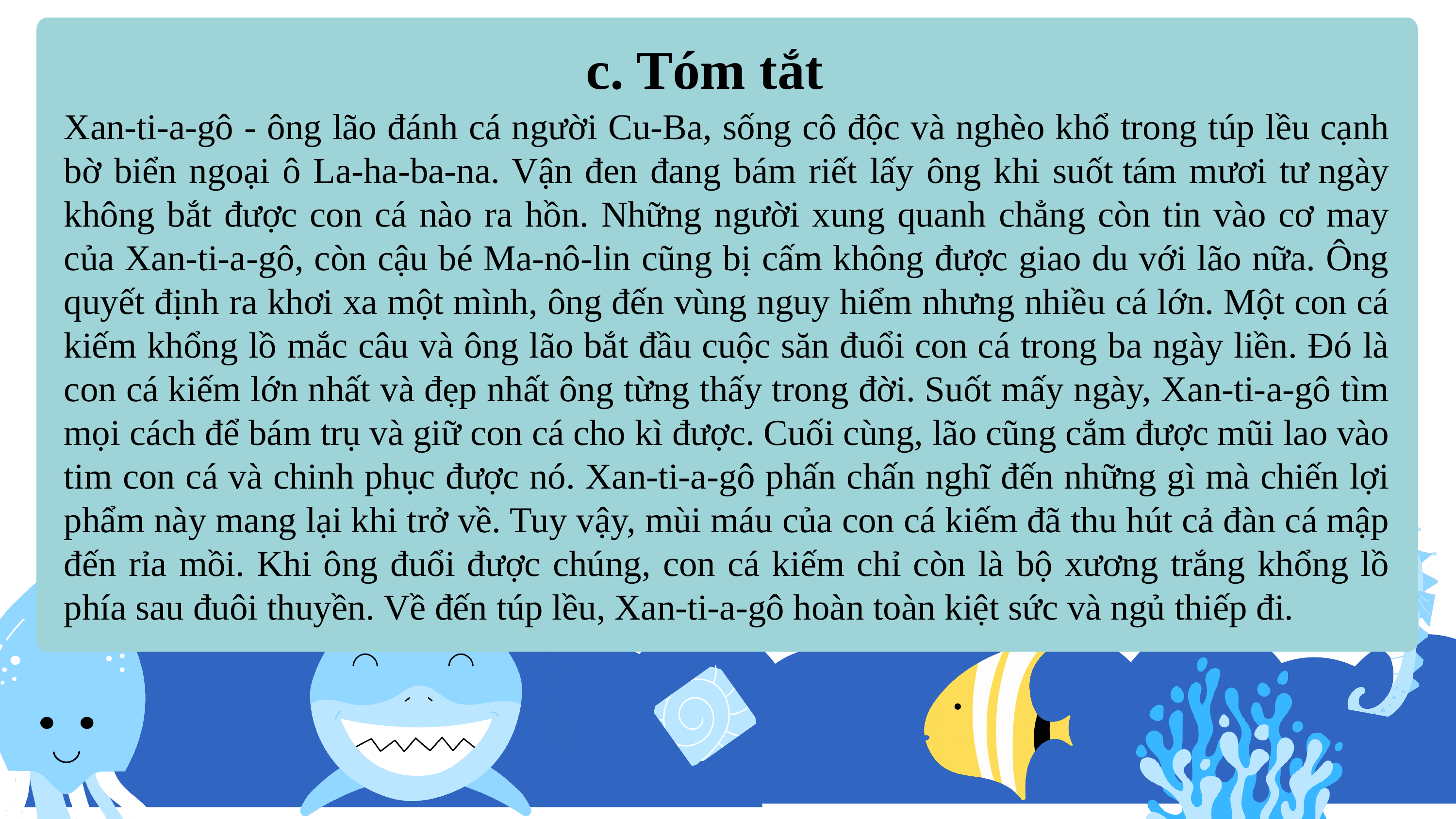

c. Tóm tắt
Xan-ti-a-gô - ông lão đánh cá người Cu-Ba, sống cô độc và nghèo khổ trong túp lều cạnh bờ biển ngoại ô La-ha-ba-na. Vận đen đang bám riết lấy ông khi suốt tám mươi tư ngày không bắt được con cá nào ra hồn. Những người xung quanh chẳng còn tin vào cơ may của Xan-ti-a-gô, còn cậu bé Ma-nô-lin cũng bị cấm không được giao du với lão nữa. Ông quyết định ra khơi xa một mình, ông đến vùng nguy hiểm nhưng nhiều cá lớn. Một con cá kiếm khổng lồ mắc câu và ông lão bắt đầu cuộc săn đuổi con cá trong ba ngày liền. Đó là con cá kiếm lớn nhất và đẹp nhất ông từng thấy trong đời. Suốt mấy ngày, Xan-ti-a-gô tìm mọi cách để bám trụ và giữ con cá cho kì được. Cuối cùng, lão cũng cắm được mũi lao vào tim con cá và chinh phục được nó. Xan-ti-a-gô phấn chấn nghĩ đến những gì mà chiến lợi phẩm này mang lại khi trở về. Tuy vậy, mùi máu của con cá kiếm đã thu hút cả đàn cá mập đến rỉa mồi. Khi ông đuổi được chúng, con cá kiếm chỉ còn là bộ xương trắng khổng lồ phía sau đuôi thuyền. Về đến túp lều, Xan-ti-a-gô hoàn toàn kiệt sức và ngủ thiếp đi.